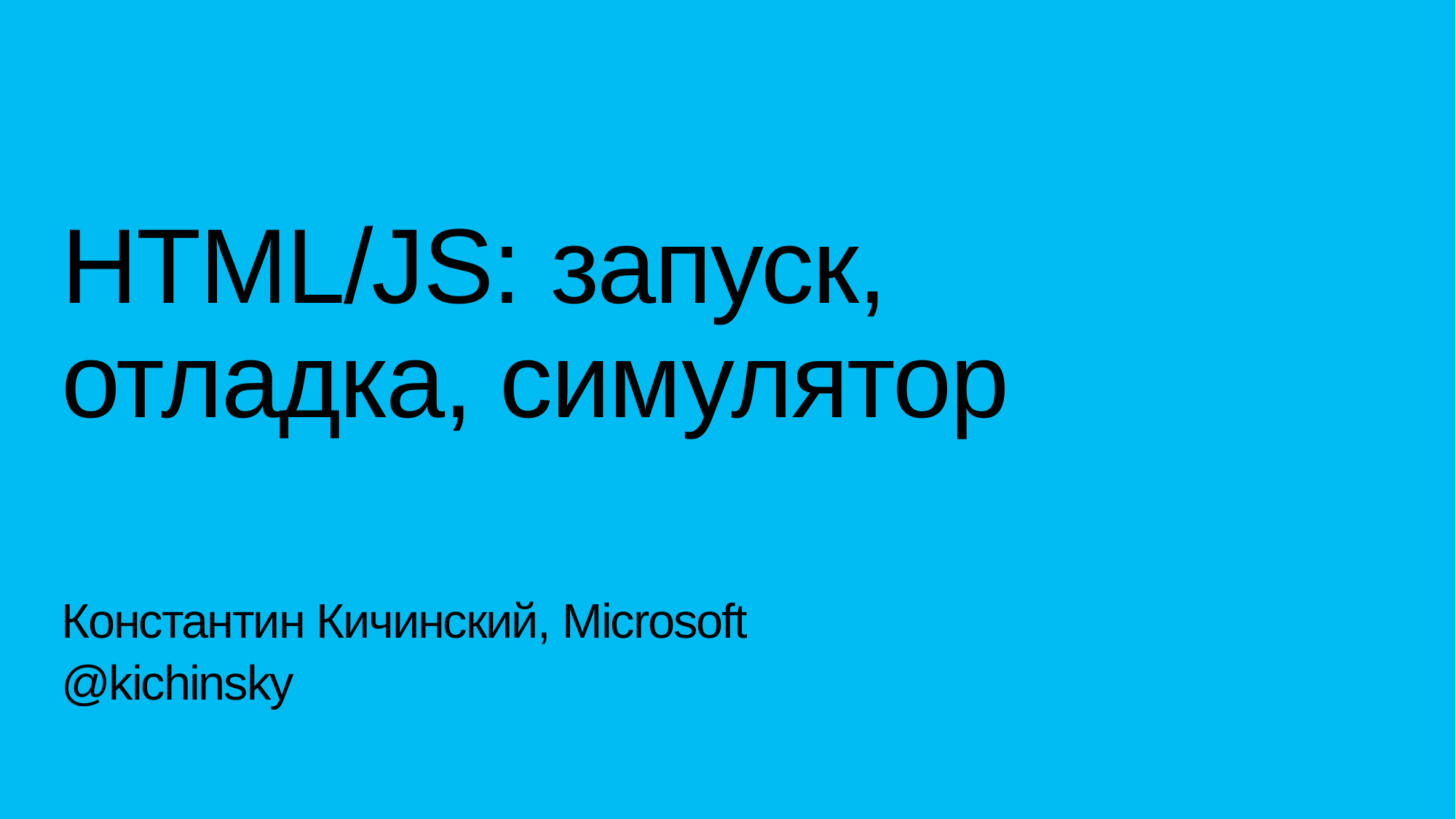

HTML/JS: запуск,
отладка, симулятор
Константин Кичинский, Microsoft
@kichinsky